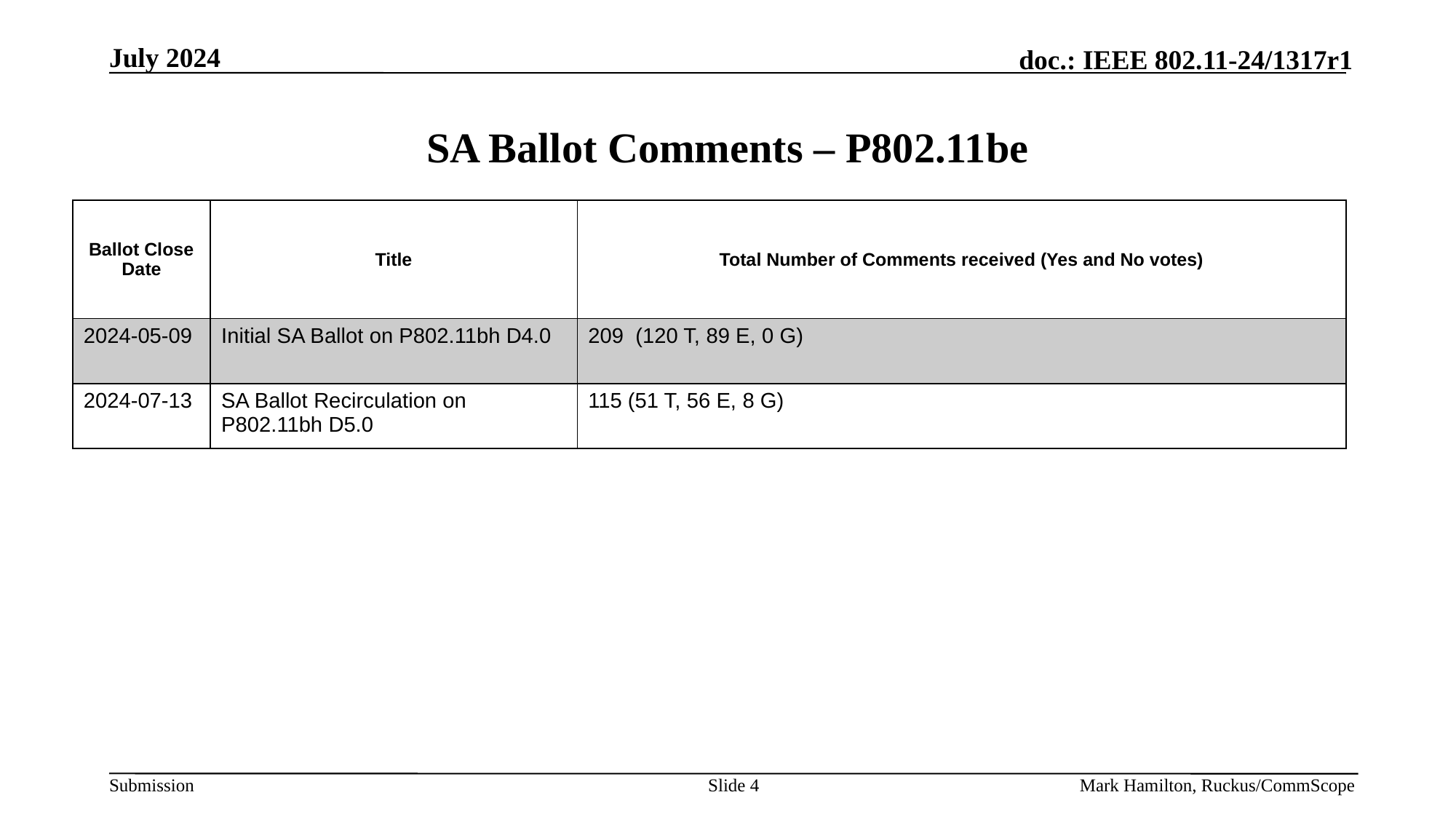

July 2024
# SA Ballot Comments – P802.11be
| Ballot Close Date | Title | Total Number of Comments received (Yes and No votes) |
| --- | --- | --- |
| 2024-05-09 | Initial SA Ballot on P802.11bh D4.0 | 209 (120 T, 89 E, 0 G) |
| 2024-07-13 | SA Ballot Recirculation on P802.11bh D5.0 | 115 (51 T, 56 E, 8 G) |
Slide 4
Mark Hamilton, Ruckus/CommScope